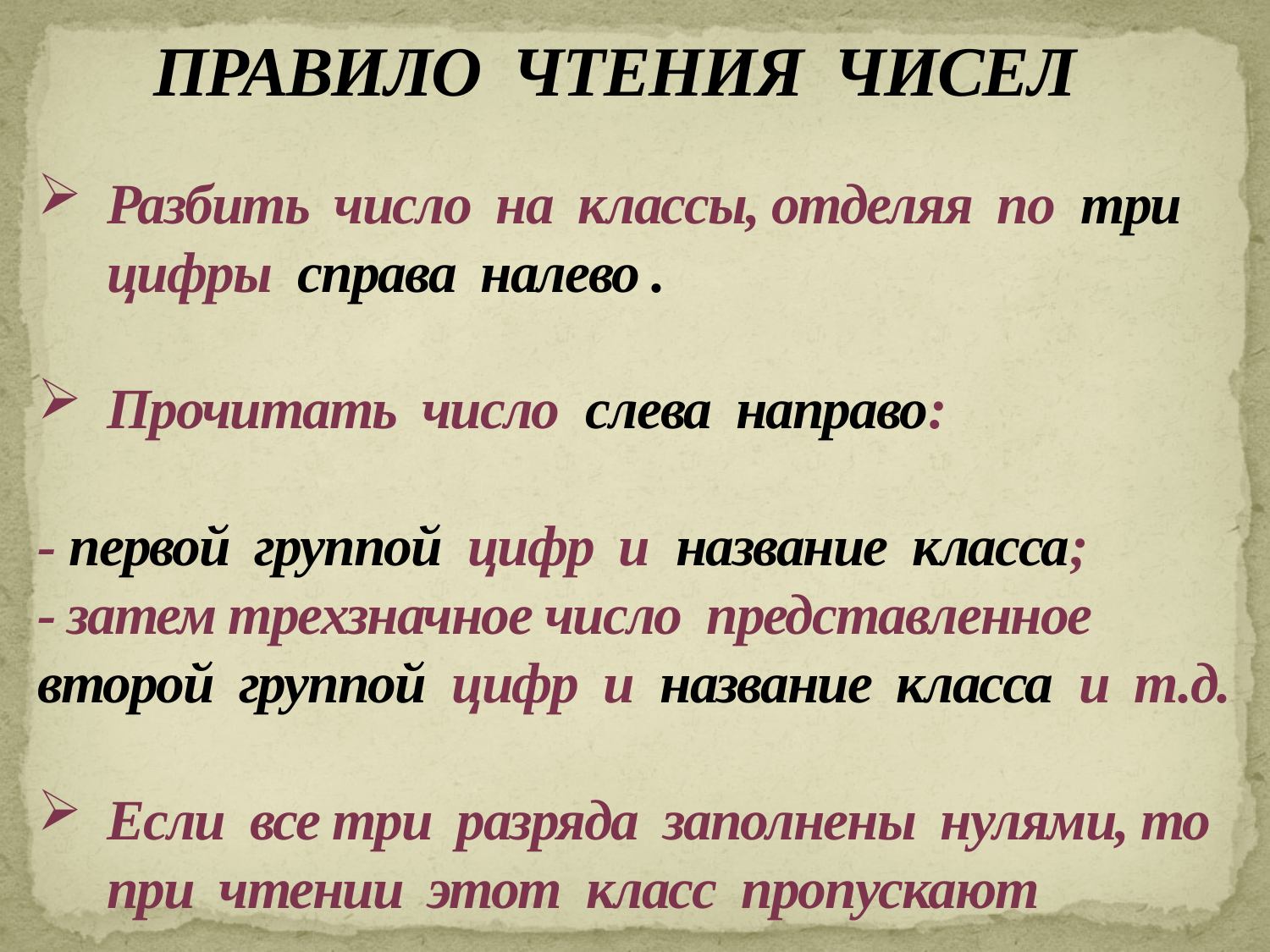

# ПРАВИЛО  ЧТЕНИЯ  ЧИСЕЛ
Разбить  число  на  классы, отделяя  по  три  цифры  справа  налево .

Прочитать  число  слева  направо:

- первой  группой  цифр  и  название  класса;
- затем трехзначное число  представленное   второй  группой  цифр  и  название  класса  и  т.д.

Если  все три  разряда  заполнены  нулями, то  при  чтении  этот  класс  пропускают